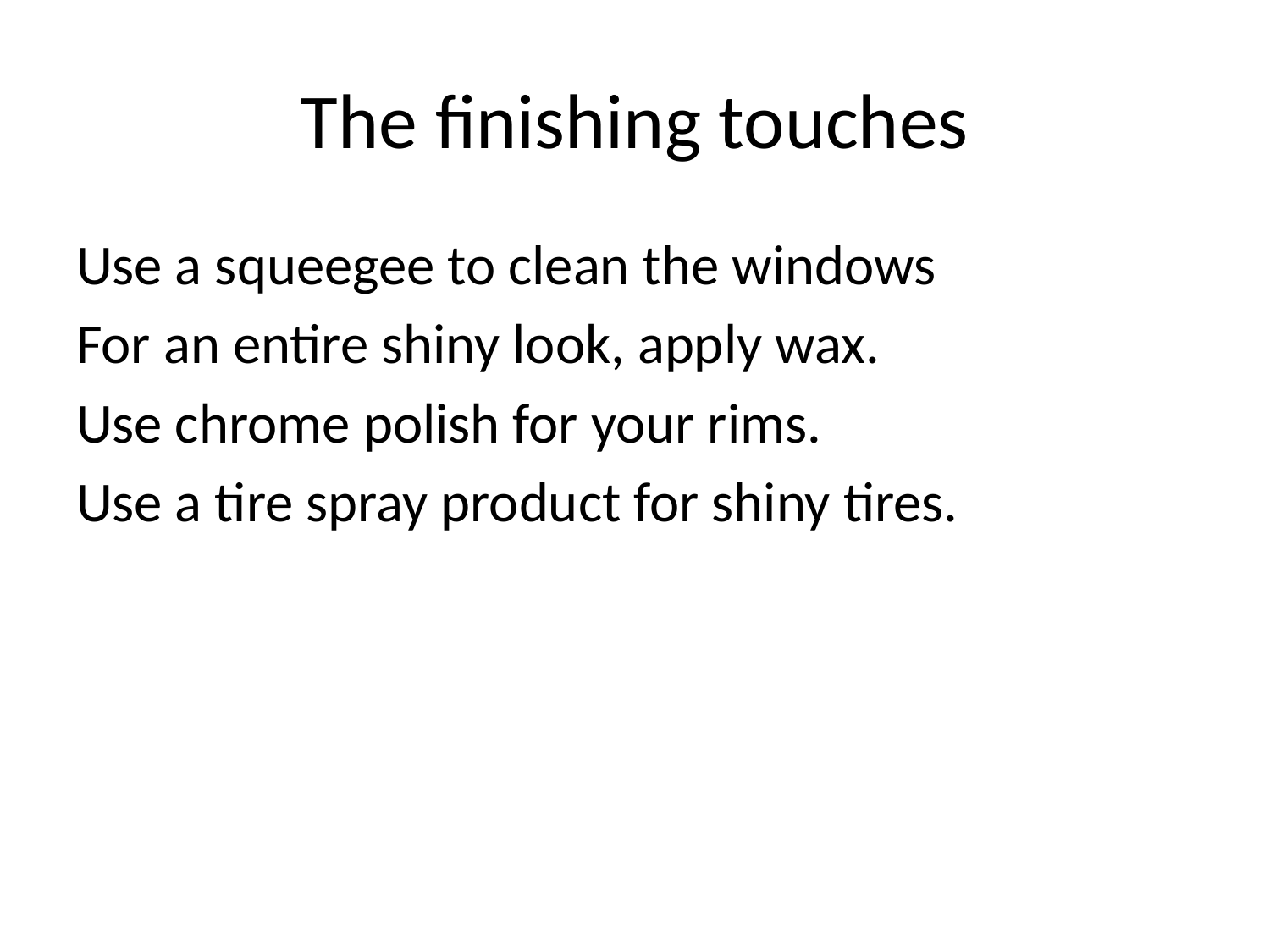

# The finishing touches
Use a squeegee to clean the windows
For an entire shiny look, apply wax.
Use chrome polish for your rims.
Use a tire spray product for shiny tires.